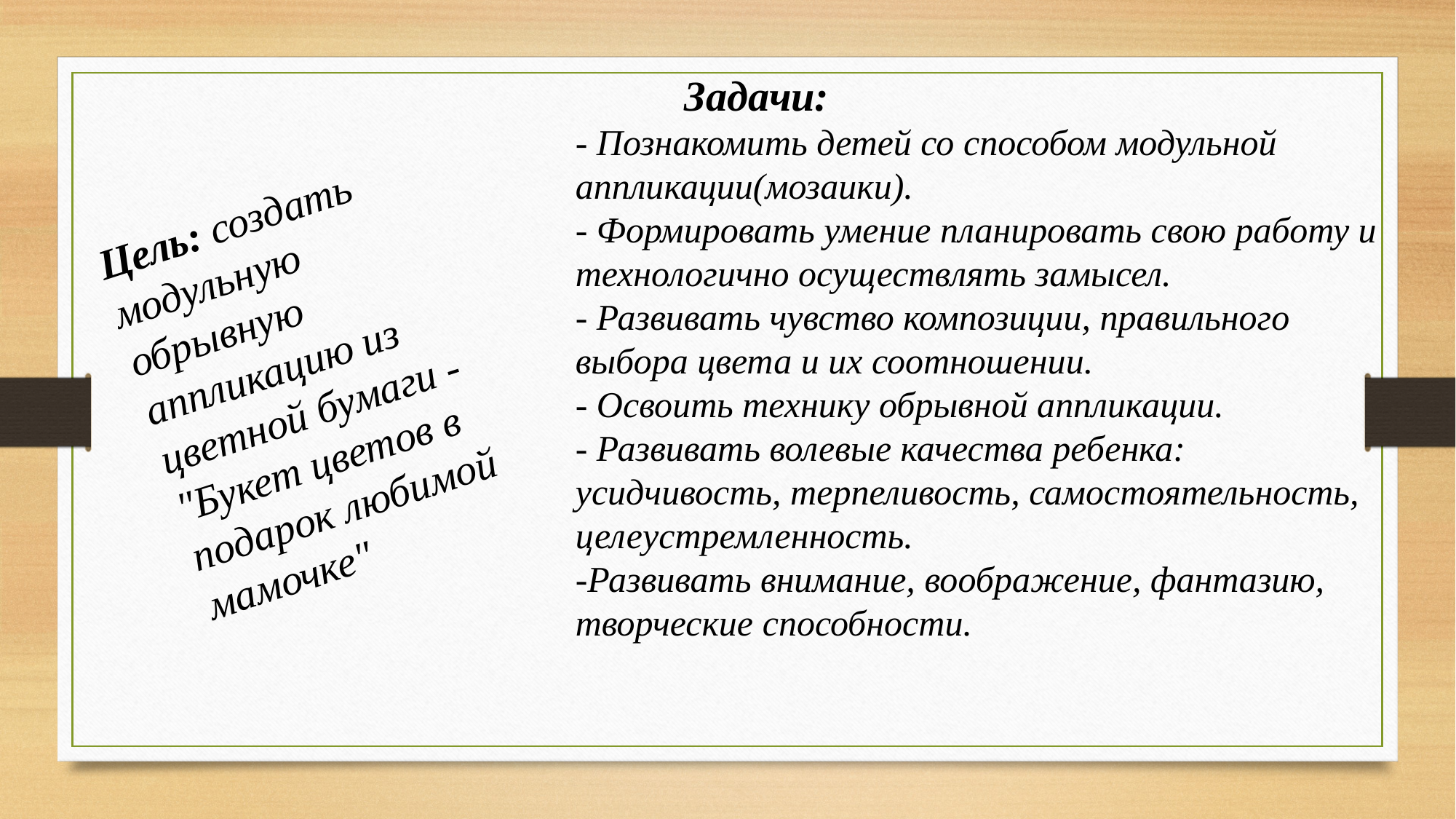

Задачи:
- Познакомить детей со способом модульной аппликации(мозаики).
- Формировать умение планировать свою работу и технологично осуществлять замысел.
- Развивать чувство композиции, правильного выбора цвета и их соотношении.
- Освоить технику обрывной аппликации.
- Развивать волевые качества ребенка: усидчивость, терпеливость, самостоятельность, целеустремленность.
-Развивать внимание, воображение, фантазию, творческие способности.
Цель: создать модульную обрывную аппликацию из цветной бумаги - "Букет цветов в подарок любимой мамочке"